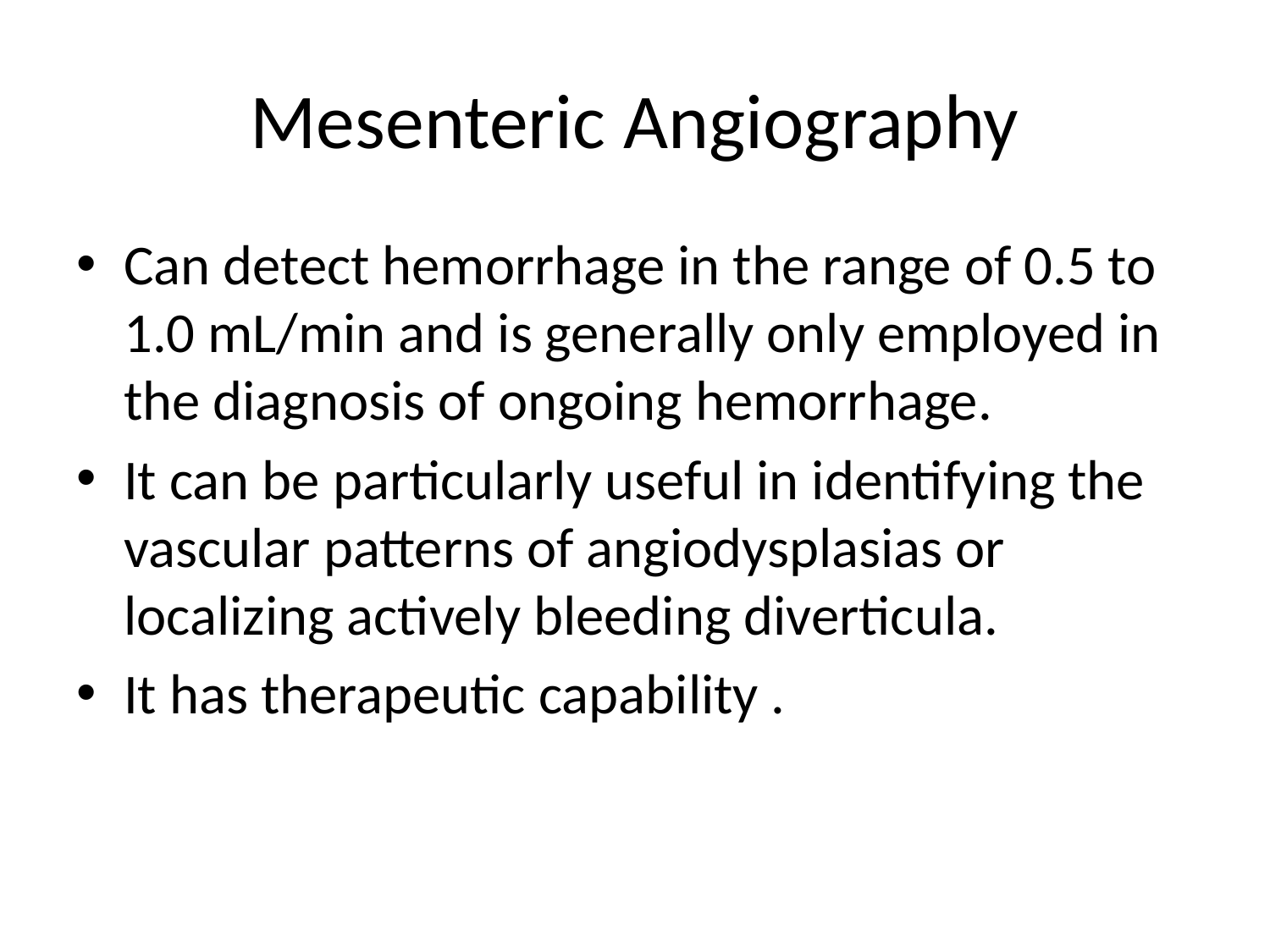

# Mesenteric Angiography
Can detect hemorrhage in the range of 0.5 to 1.0 mL/min and is generally only employed in the diagnosis of ongoing hemorrhage.
It can be particularly useful in identifying the vascular patterns of angiodysplasias or localizing actively bleeding diverticula.
It has therapeutic capability .